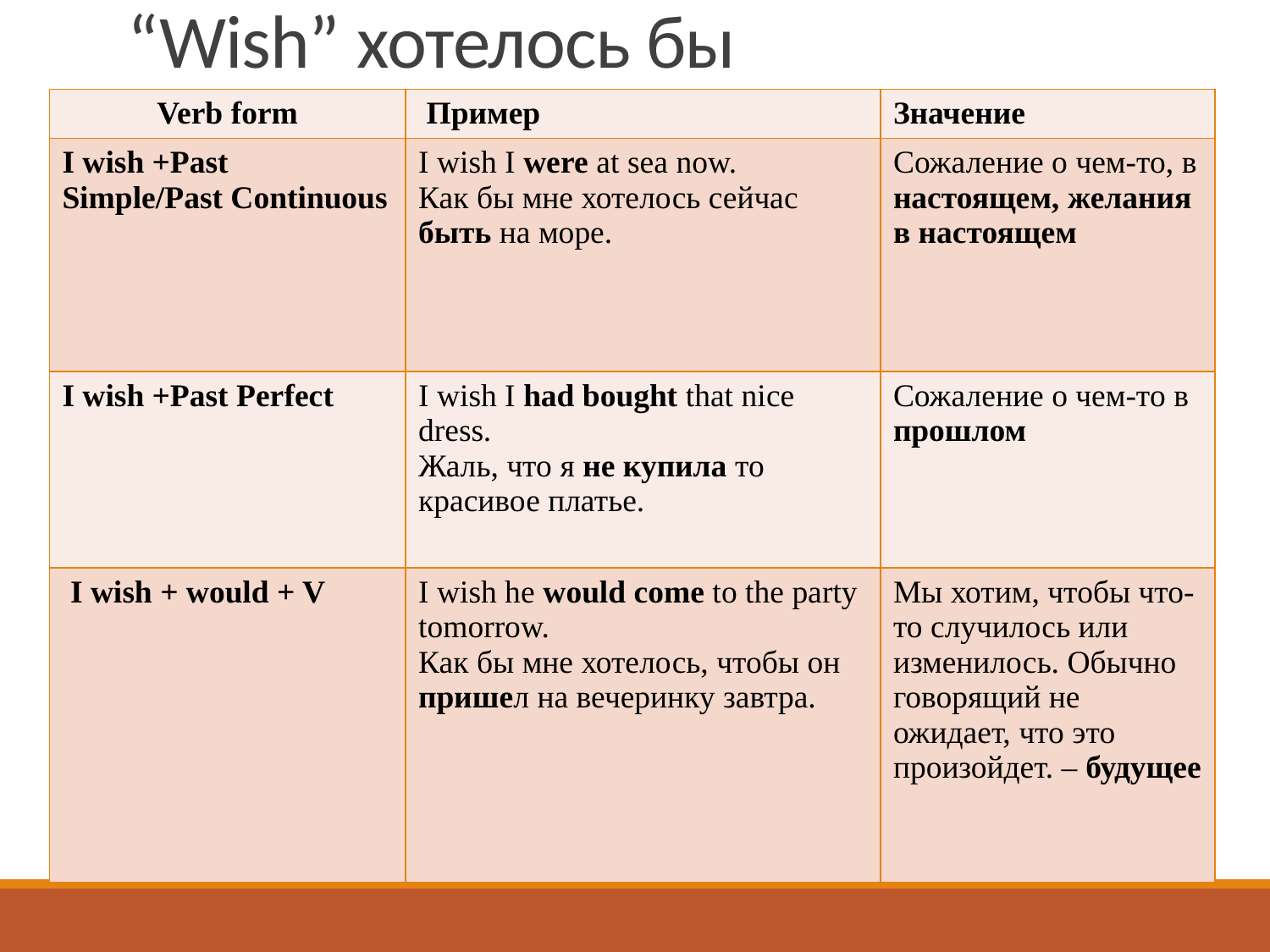

# “Wish” хотелось бы
| Verb form | Пример | Значение |
| --- | --- | --- |
| I wish +Past Simple/Past Continuous | I wish I were at sea now. Как бы мне хотелось сейчас быть на море. | Cожаление о чем-то, в настоящем, желания в настоящем |
| I wish +Past Perfect | I wish I had bought that nice dress. Жаль, что я не купила то красивое платье. | Сожаление о чем-то в прошлом |
| I wish + would + V | I wish he would come to the party tomorrow. Как бы мне хотелось, чтобы он пришел на вечеринку завтра. | Мы хотим, чтобы что-то случилось или изменилось. Обычно говорящий не ожидает, что это произойдет. – будущее |